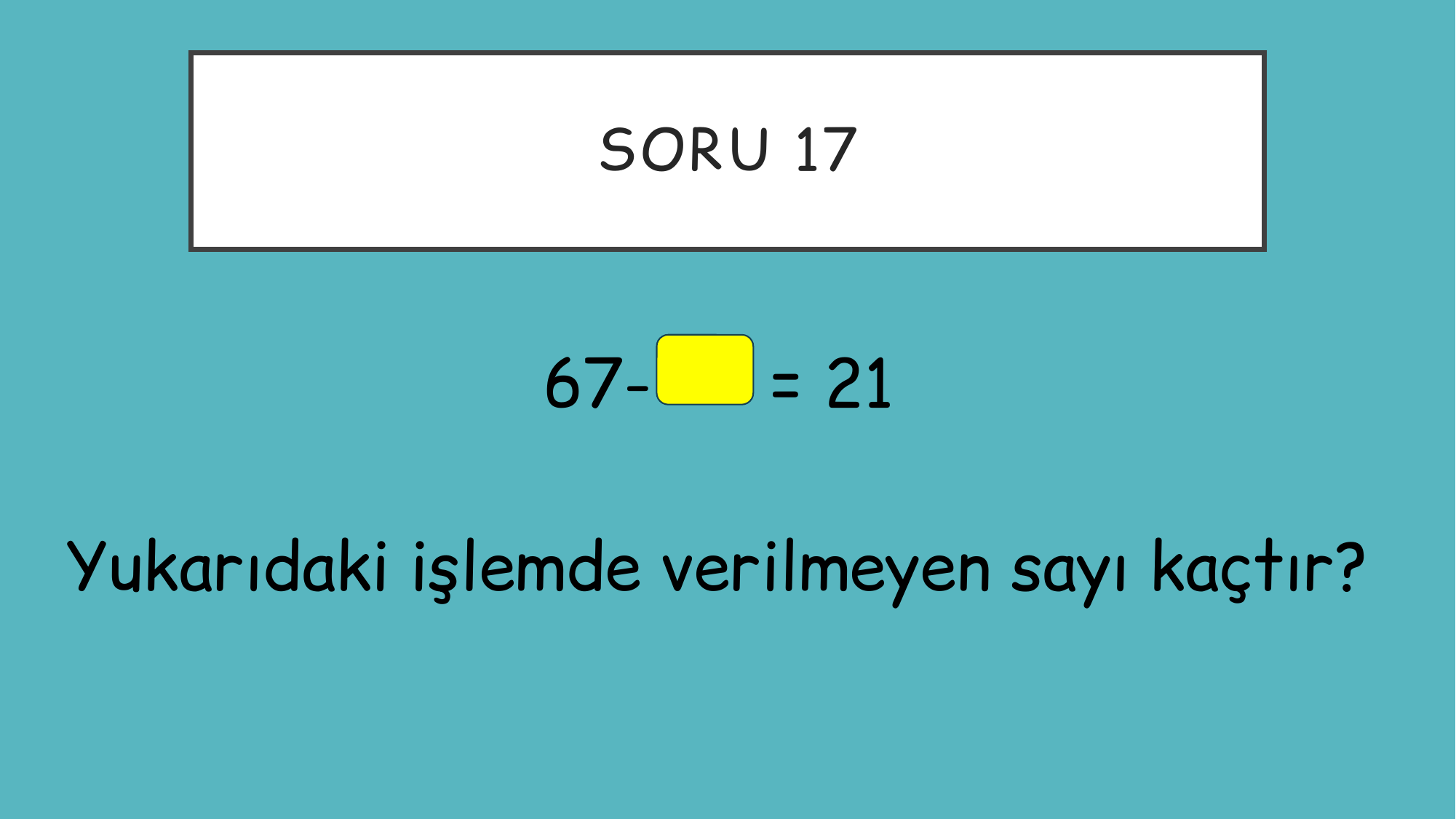

# Soru 17
67-      = 21

Yukarıdaki işlemde verilmeyen sayı kaçtır?